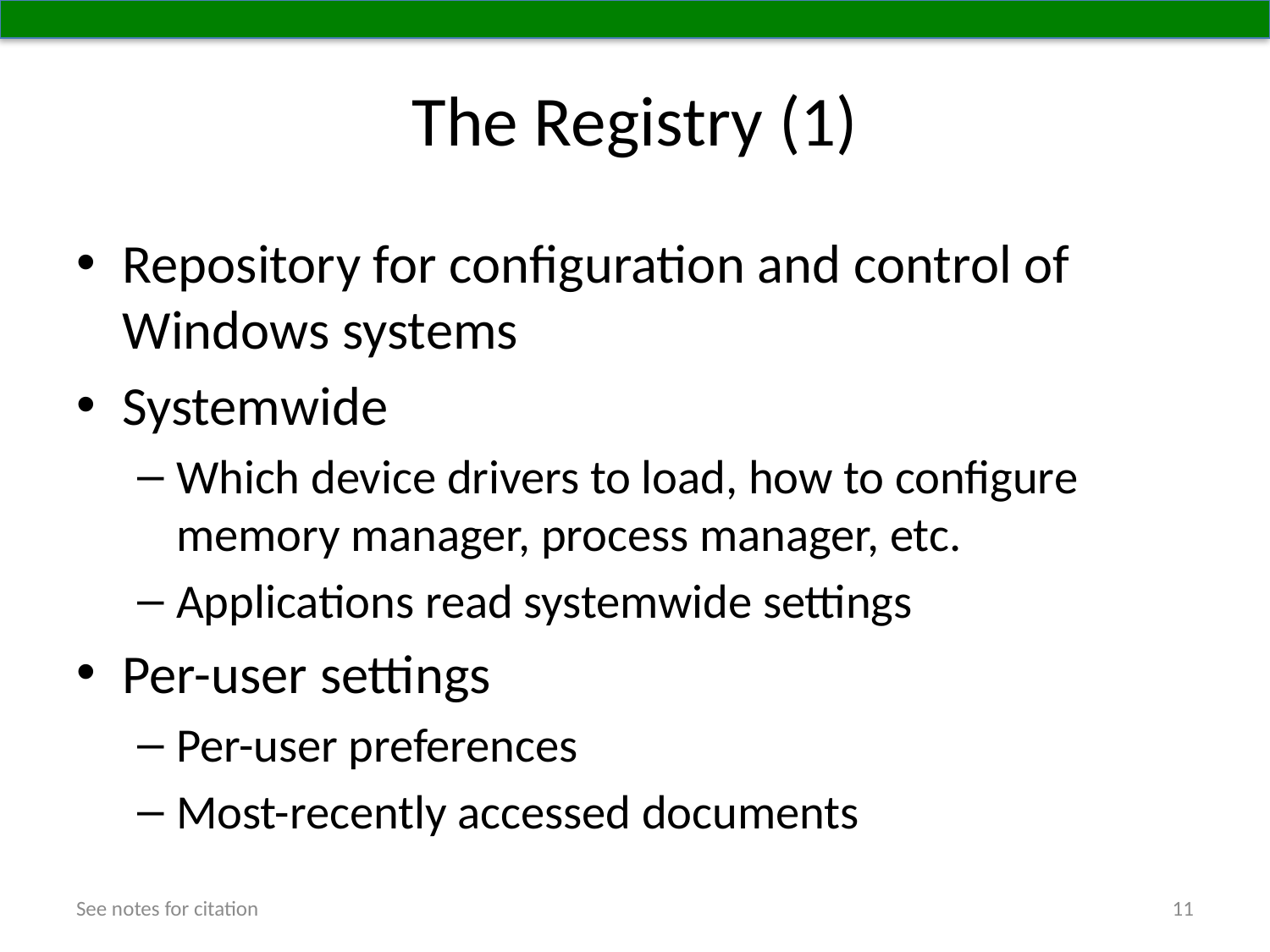

# The Registry (1)
Repository for configuration and control of Windows systems
Systemwide
Which device drivers to load, how to configure memory manager, process manager, etc.
Applications read systemwide settings
Per-user settings
Per-user preferences
Most-recently accessed documents

See notes for citation
11